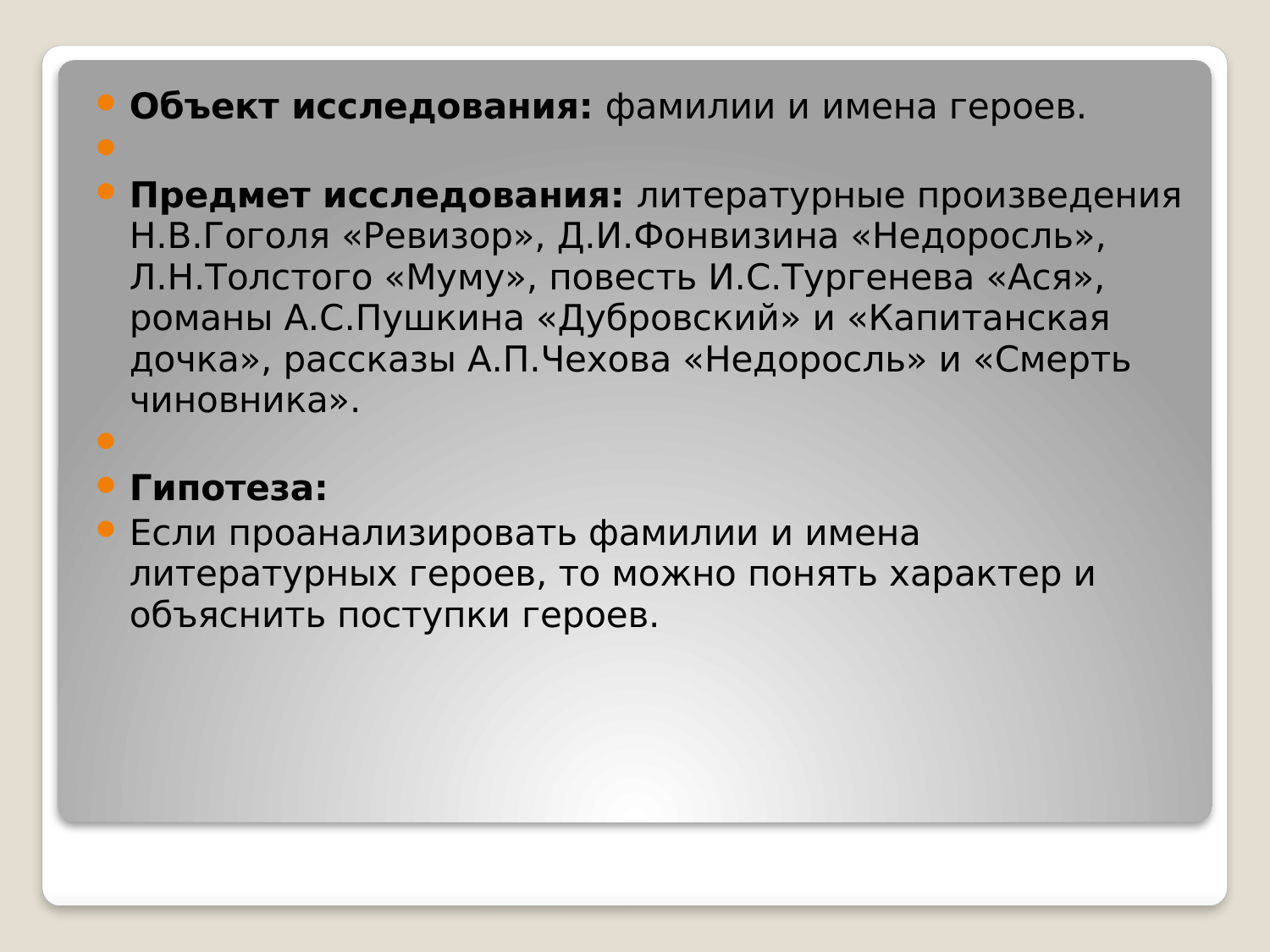

Объект исследования: фамилии и имена героев.

Предмет исследования: литературные произведения Н.В.Гоголя «Ревизор», Д.И.Фонвизина «Недоросль», Л.Н.Толстого «Муму», повесть И.С.Тургенева «Ася», романы А.С.Пушкина «Дубровский» и «Капитанская дочка», рассказы А.П.Чехова «Недоросль» и «Смерть чиновника».

Гипотеза:
Если проанализировать фамилии и имена литературных героев, то можно понять характер и объяснить поступки героев.
#